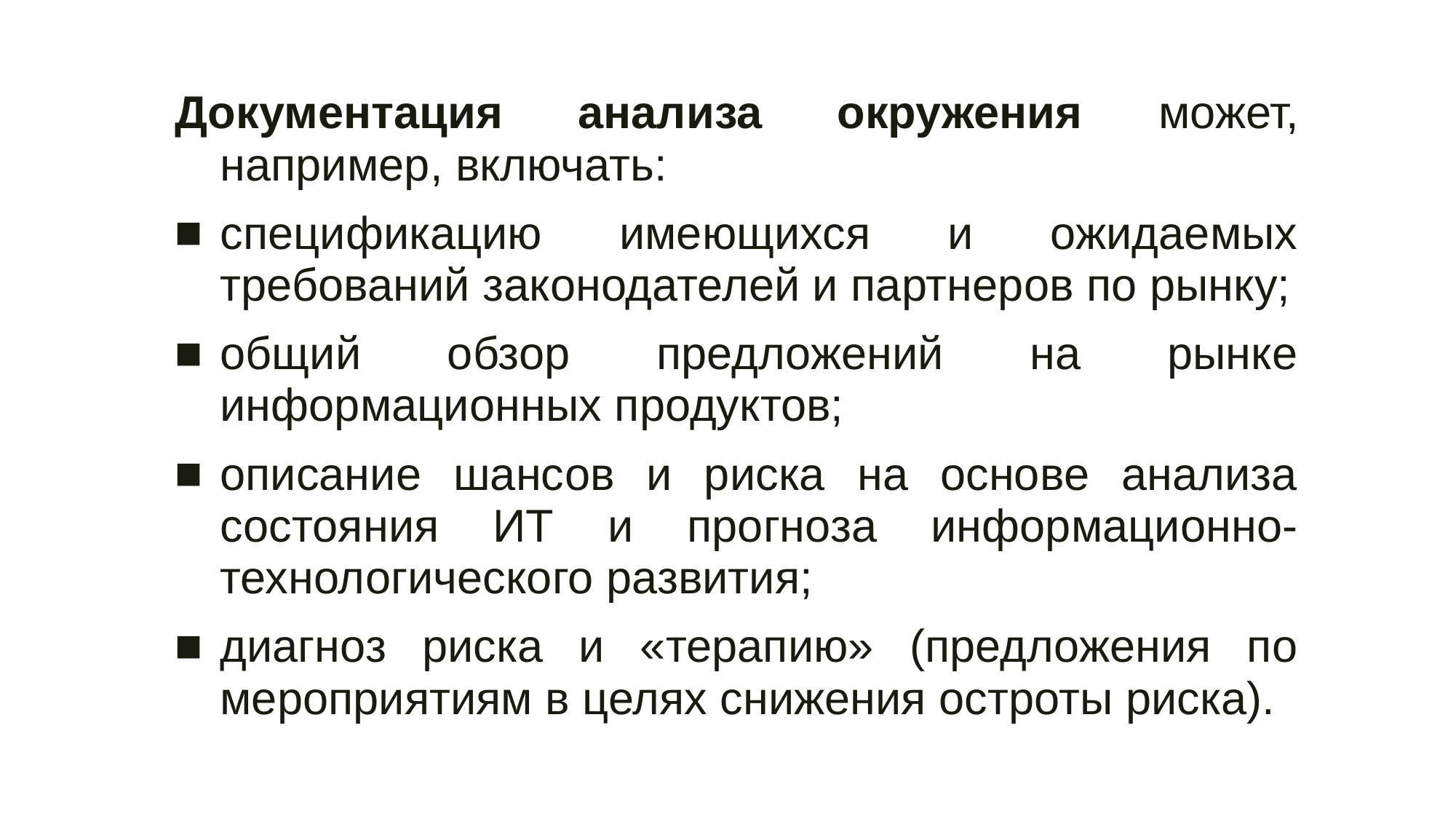

Документация анализа окружения может, например, включать:
спецификацию имеющихся и ожидаемых требований законодателей и партнеров по рынку;
общий обзор предложений на рынке информационных продуктов;
описание шансов и риска на основе анализа состояния ИТ и прогноза информационно-технологического развития;
диагноз риска и «терапию» (предложения по мероприятиям в целях снижения остроты риска).